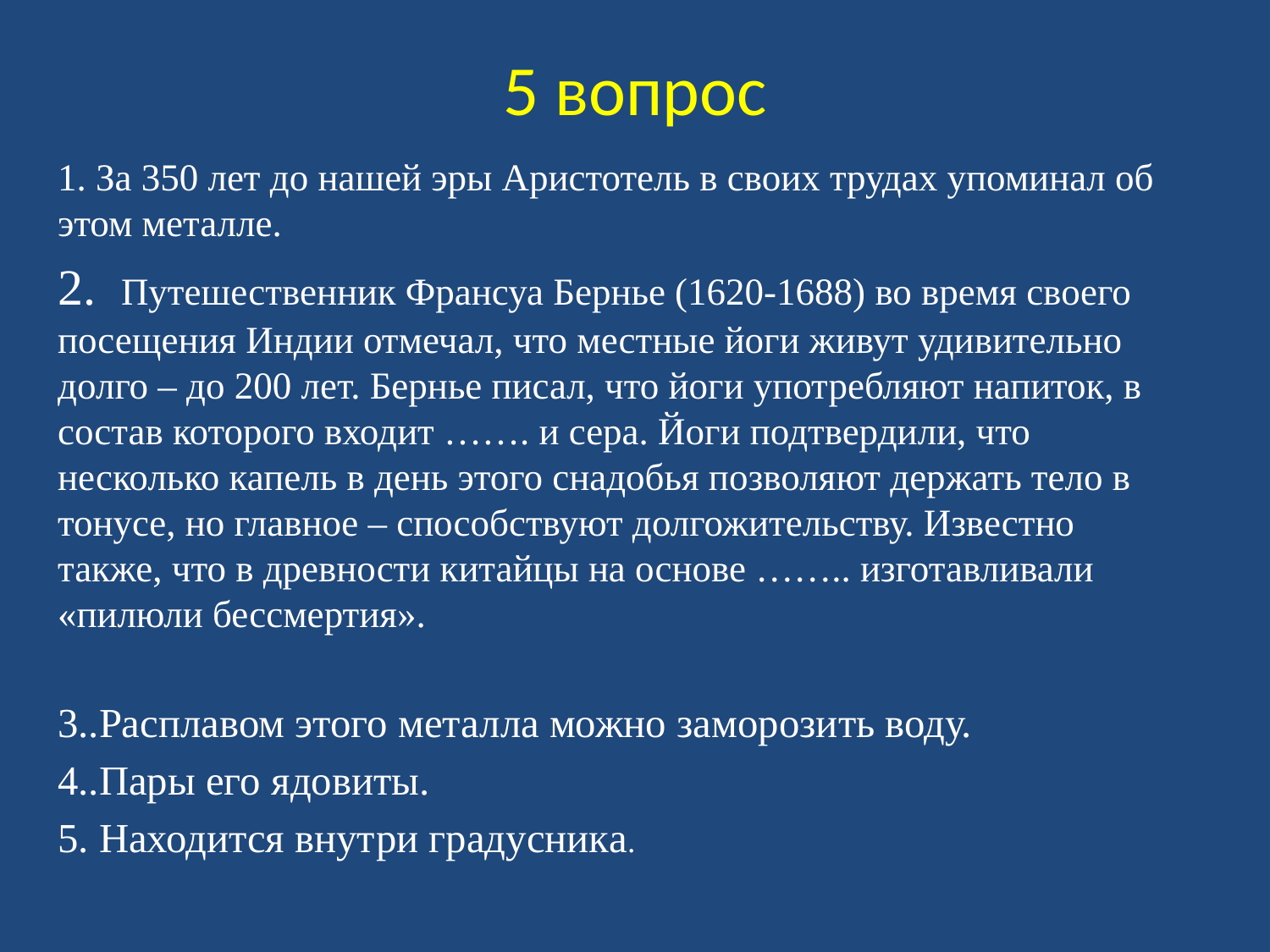

# 5 вопрос
1. За 350 лет до нашей эры Аристотель в своих трудах упоминал об этом металле.
2.  Путешественник Франсуа Бернье (1620-1688) во время своего посещения Индии отмечал, что местные йоги живут удивительно долго – до 200 лет. Бернье писал, что йоги употребляют напиток, в состав которого входит ……. и сера. Йоги подтвердили, что несколько капель в день этого снадобья позволяют держать тело в тонусе, но главное – способствуют долгожительству. Известно также, что в древности китайцы на основе …….. изготавливали «пилюли бессмертия».

3..Расплавом этого металла можно заморозить воду.
4..Пары его ядовиты.
5. Находится внутри градусника.